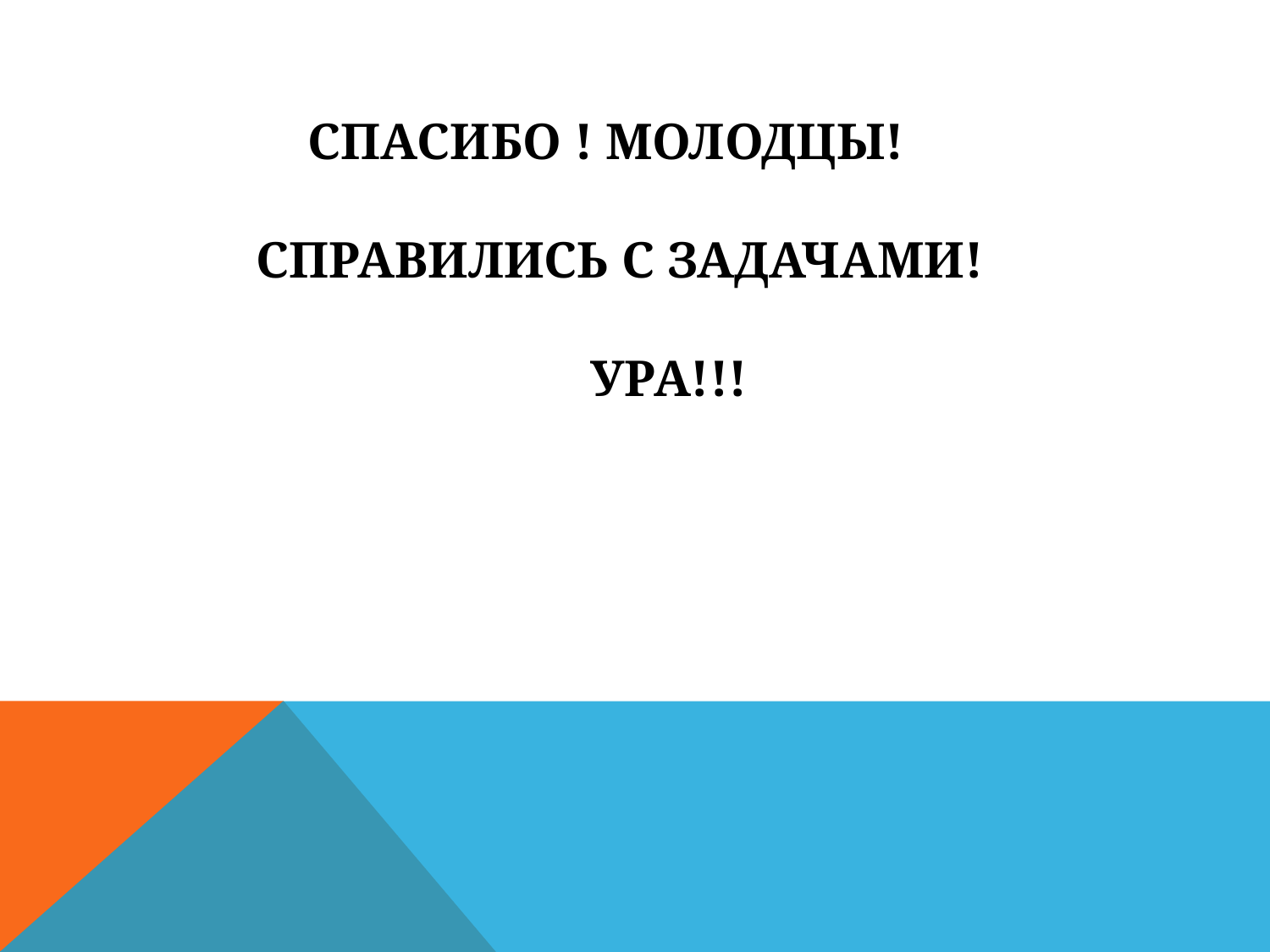

# Спасибо ! Молодцы! справились с задачами! Ура!!!